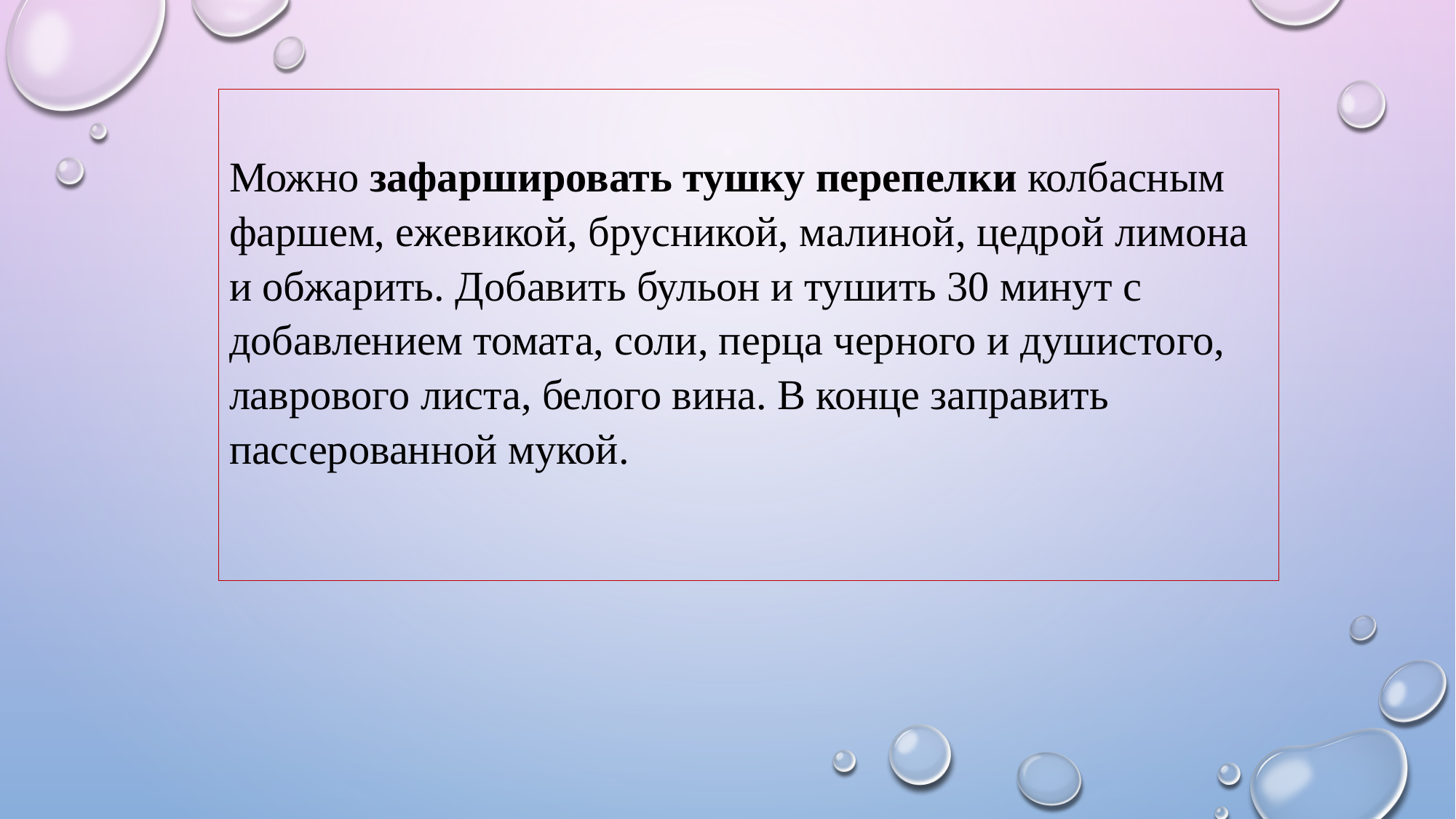

# Можно зафаршировать тушку перепелки колбасным фаршем, ежевикой, брусникой, малиной, цедрой лимона и обжарить. Добавить бульон и тушить 30 минут с добавлением томата, соли, перца черного и душистого, лаврового листа, белого вина. В конце заправить пассерованной мукой.